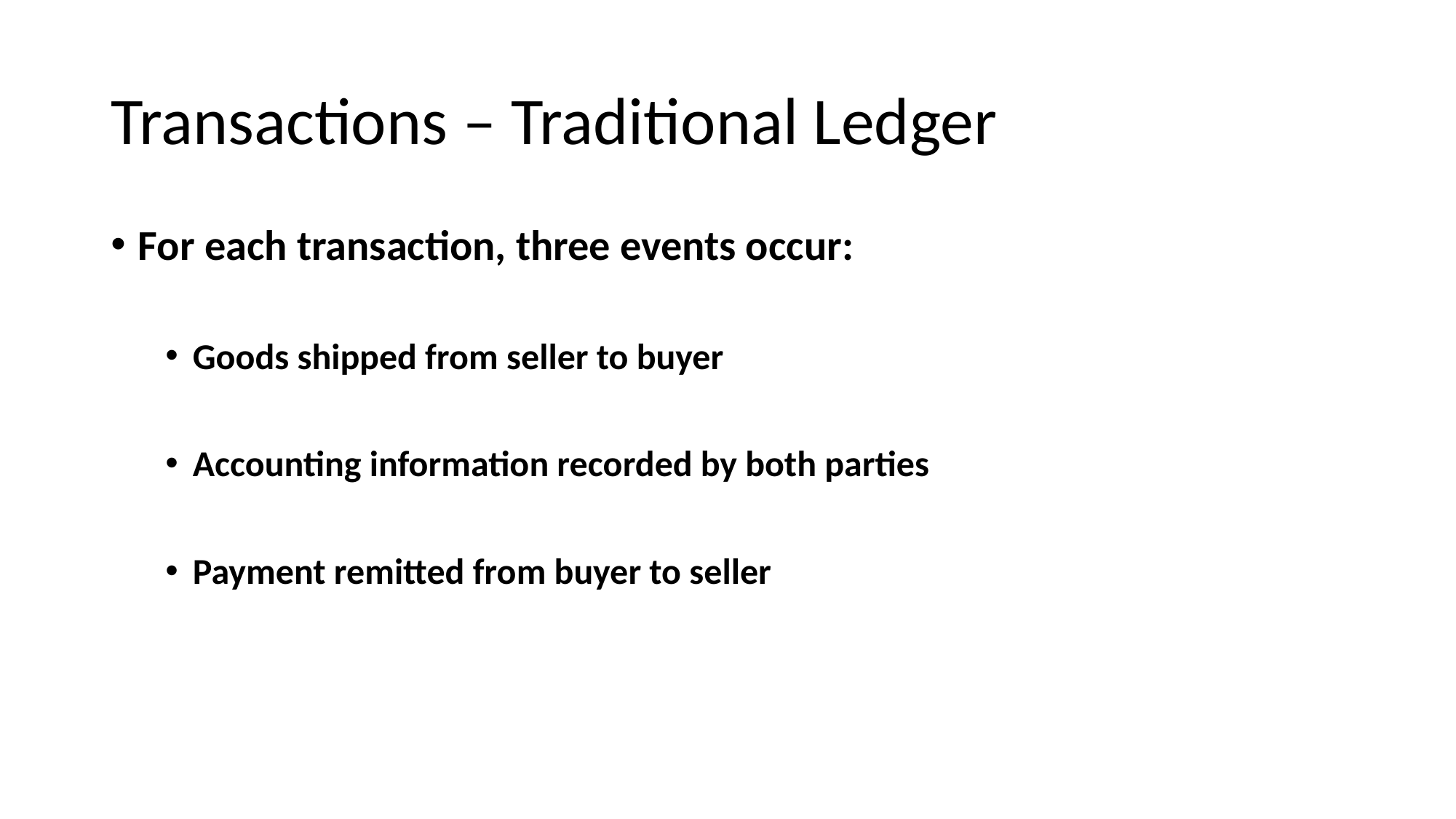

# Transactions – Traditional Ledger
For each transaction, three events occur:

Goods shipped from seller to buyer

Accounting information recorded by both parties

Payment remitted from buyer to seller